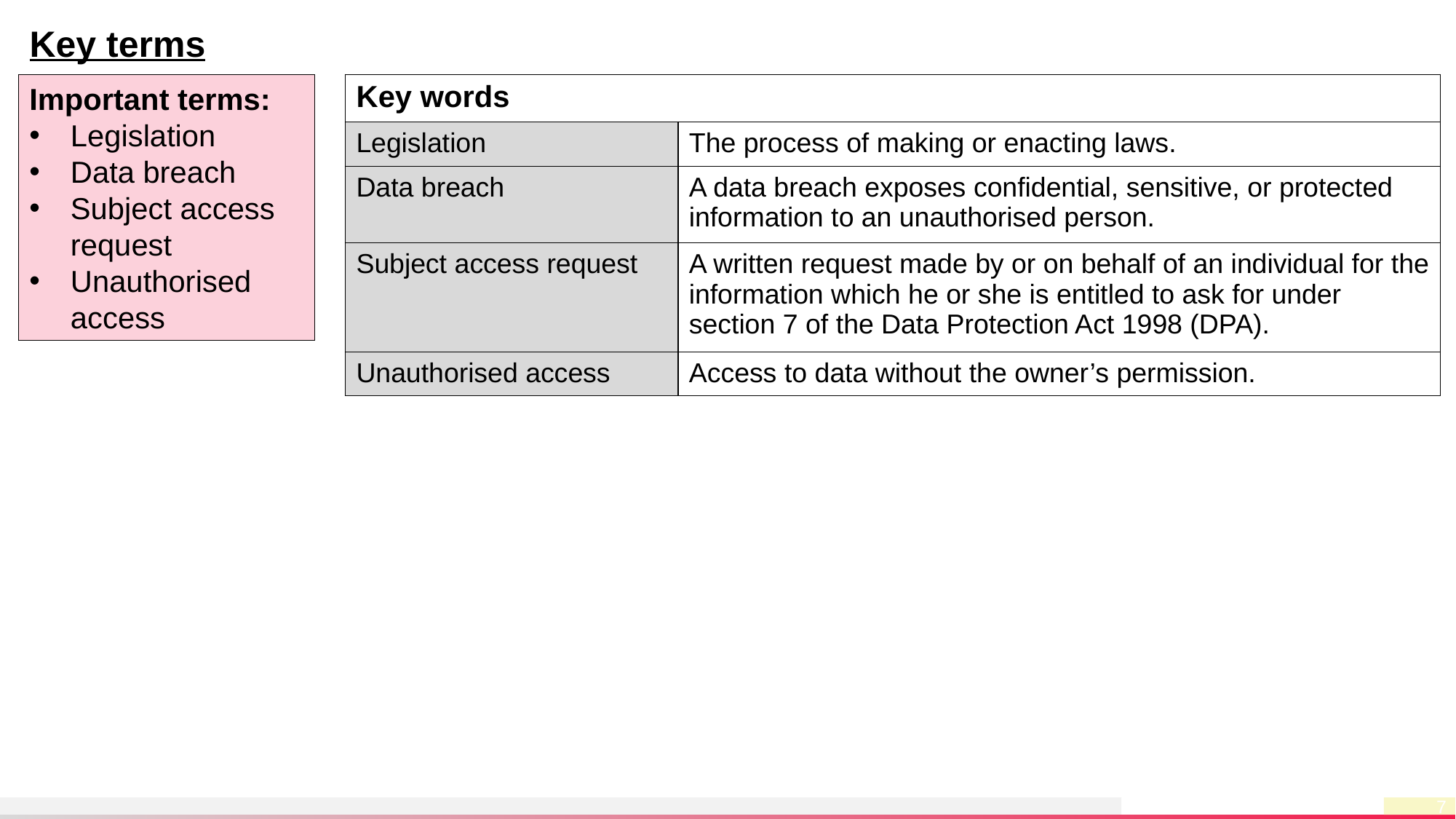

Key terms
Important terms:
Legislation
Data breach
Subject access request
Unauthorised access
| Key words |  |
| --- | --- |
| Legislation | The process of making or enacting laws. |
| Data breach | A data breach exposes confidential, sensitive, or protected information to an unauthorised person. |
| Subject access request | A written request made by or on behalf of an individual for the information which he or she is entitled to ask for under section 7 of the Data Protection Act 1998 (DPA). |
| Unauthorised access | Access to data without the owner’s permission. |
7